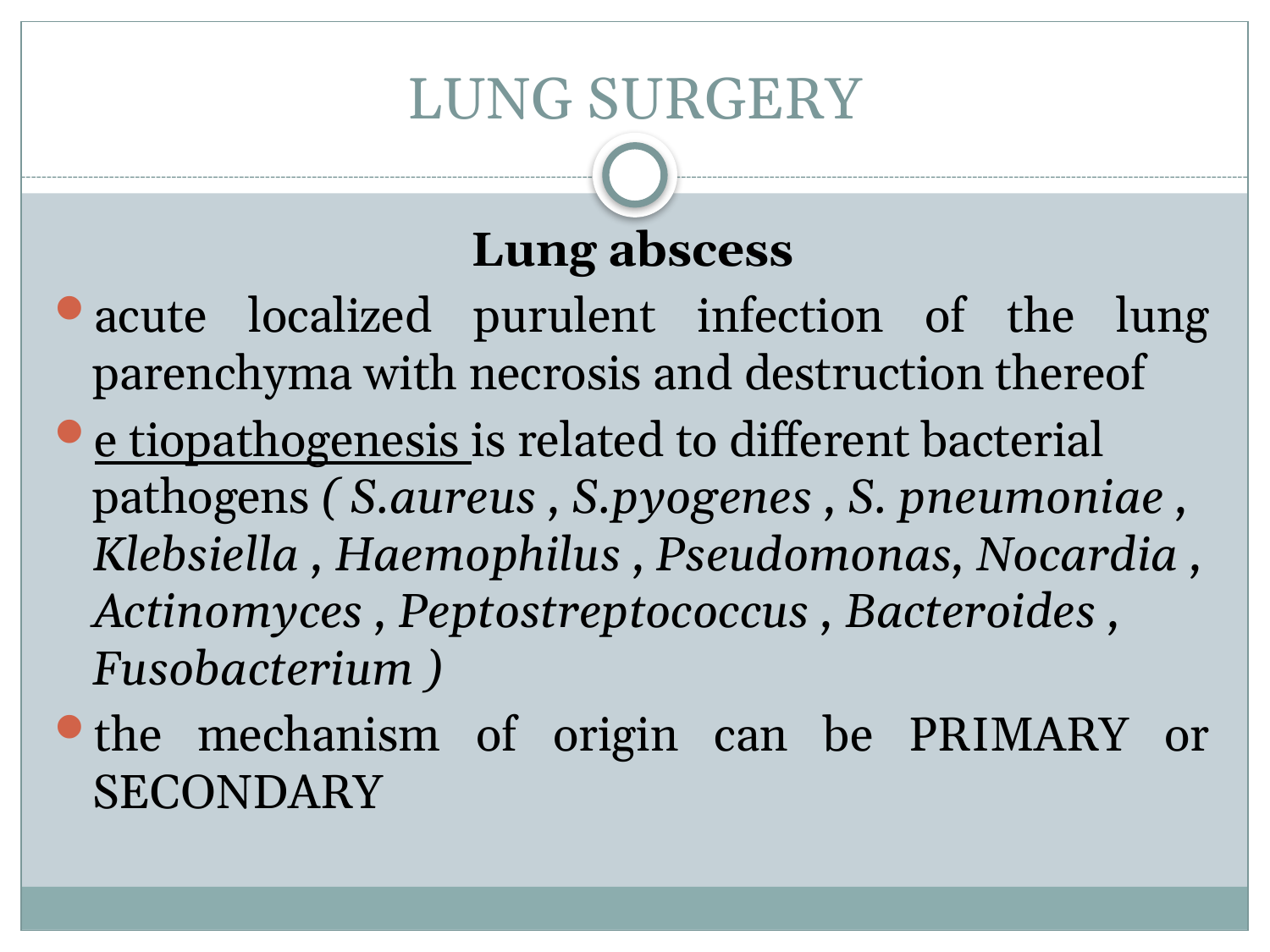

# LUNG SURGERY
Lung abscess
acute localized purulent infection of the lung parenchyma with necrosis and destruction thereof
e tiopathogenesis is related to different bacterial pathogens ( S.aureus , S.pyogenes , S. pneumoniae , Klebsiella , Haemophilus , Pseudomonas, Nocardia , Actinomyces , Peptostreptococcus , Bacteroides , Fusobacterium )
the mechanism of origin can be PRIMARY or SECONDARY